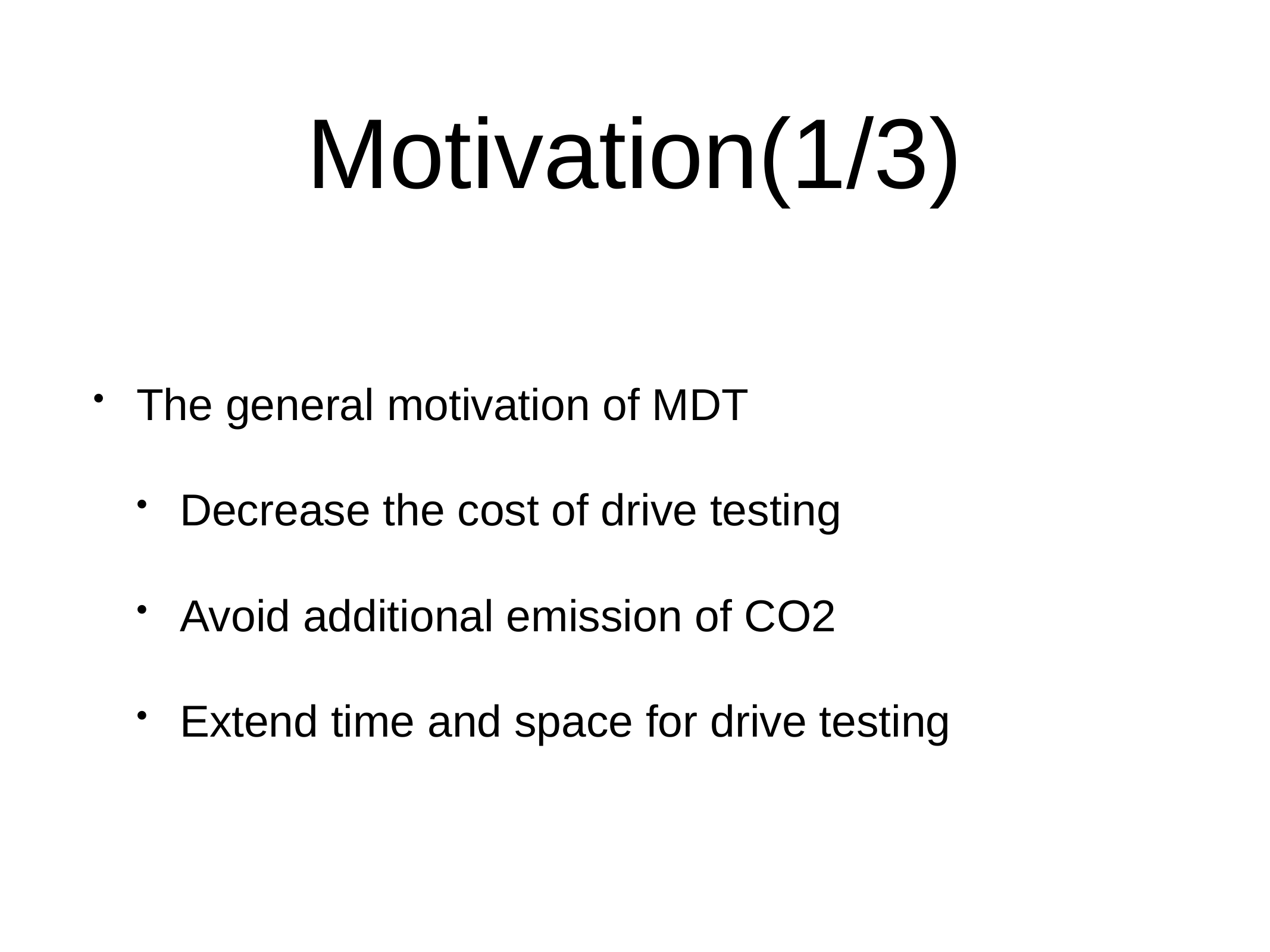

# Motivation(1/3)
The general motivation of MDT
Decrease the cost of drive testing
Avoid additional emission of CO2
Extend time and space for drive testing